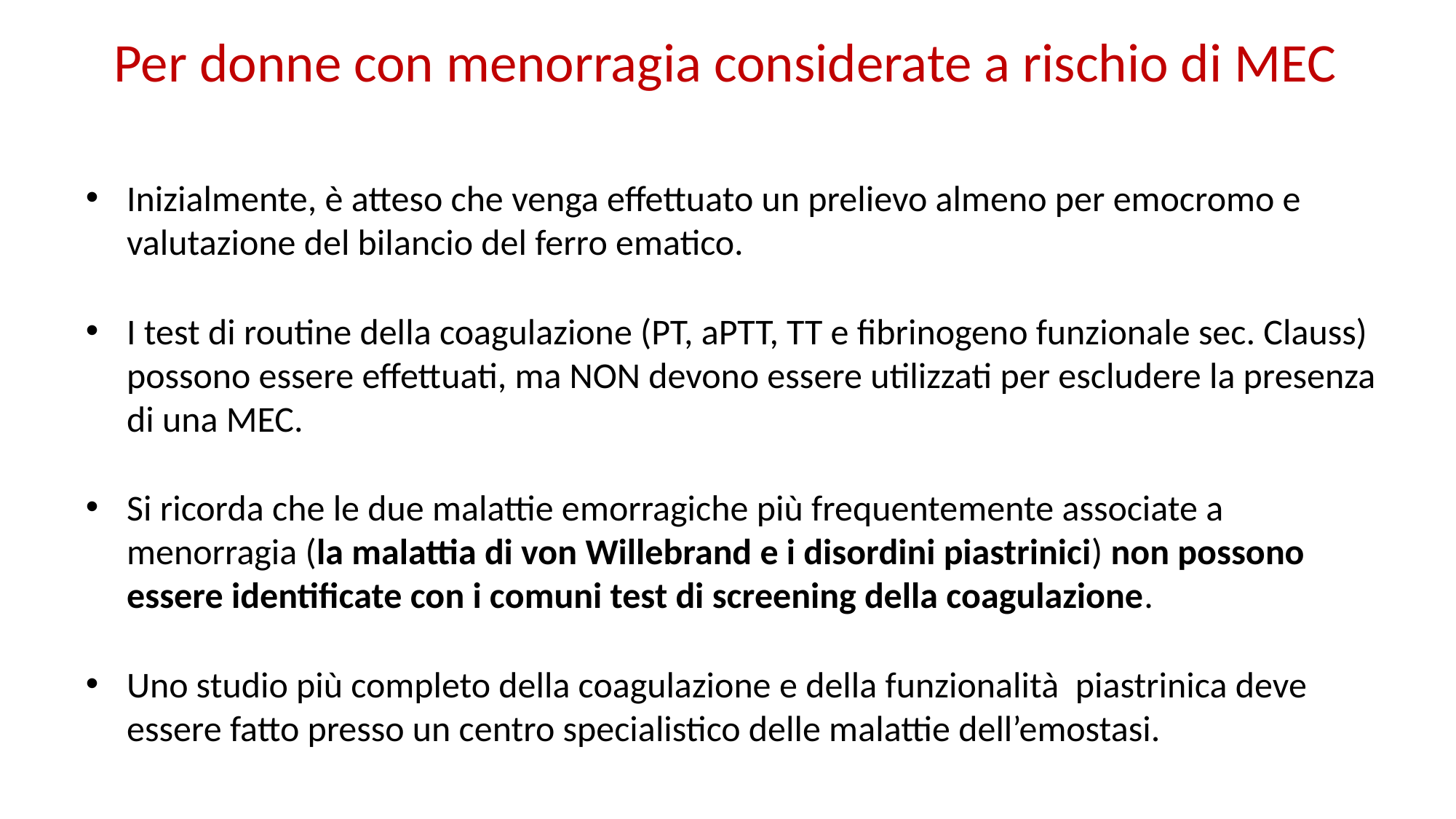

# Per donne con menorragia considerate a rischio di MEC
Inizialmente, è atteso che venga effettuato un prelievo almeno per emocromo e valutazione del bilancio del ferro ematico.
I test di routine della coagulazione (PT, aPTT, TT e fibrinogeno funzionale sec. Clauss) possono essere effettuati, ma NON devono essere utilizzati per escludere la presenza di una MEC.
Si ricorda che le due malattie emorragiche più frequentemente associate a menorragia (la malattia di von Willebrand e i disordini piastrinici) non possono essere identificate con i comuni test di screening della coagulazione.
Uno studio più completo della coagulazione e della funzionalità  piastrinica deve essere fatto presso un centro specialistico delle malattie dell’emostasi.